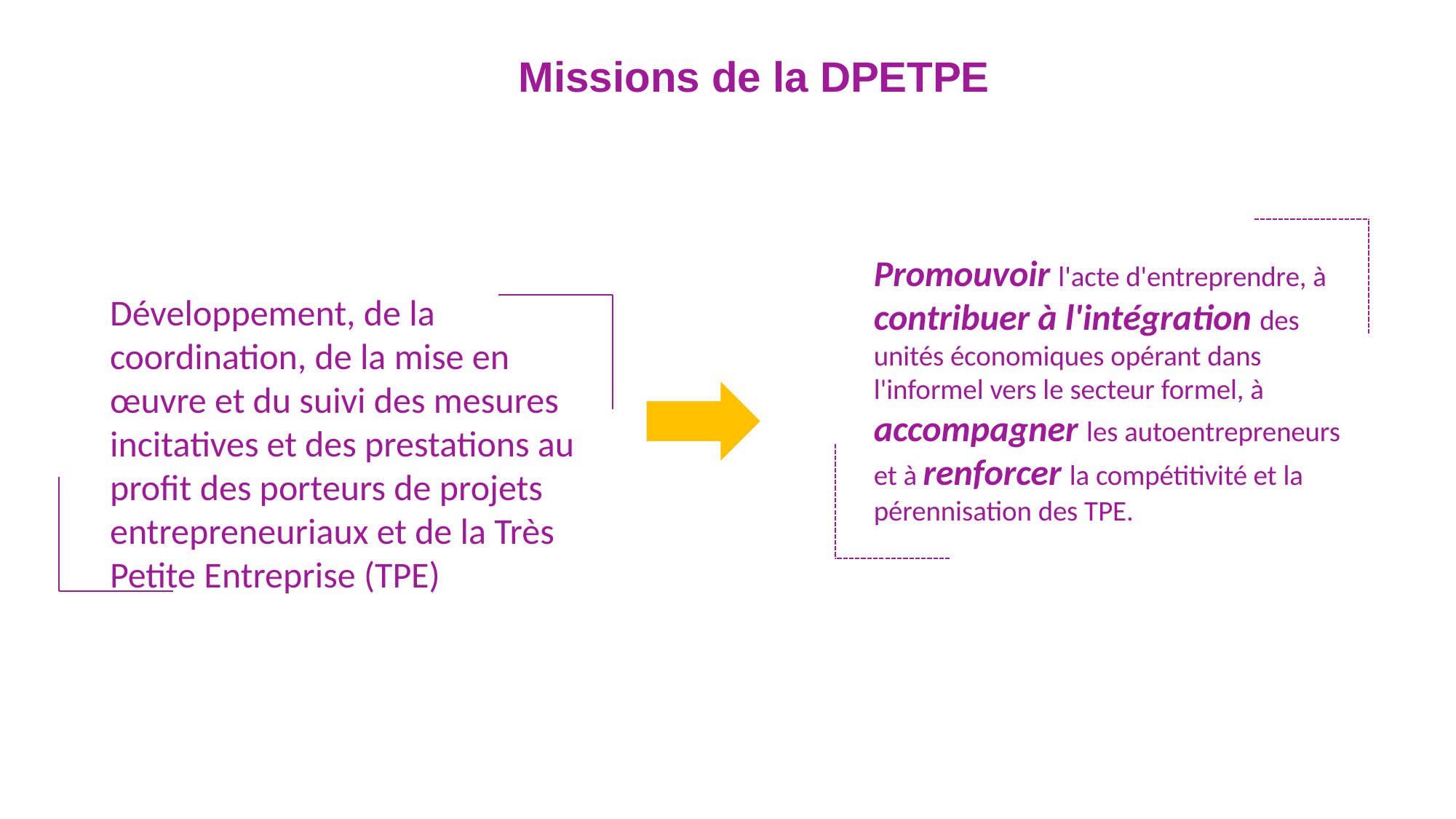

Missions de la DPETPE
Promouvoir l'acte d'entreprendre, à contribuer à l'intégration des unités économiques opérant dans l'informel vers le secteur formel, à accompagner les autoentrepreneurs et à renforcer la compétitivité et la pérennisation des TPE.
Développement, de la coordination, de la mise en œuvre et du suivi des mesures incitatives et des prestations au profit des porteurs de projets entrepreneuriaux et de la Très Petite Entreprise (TPE)